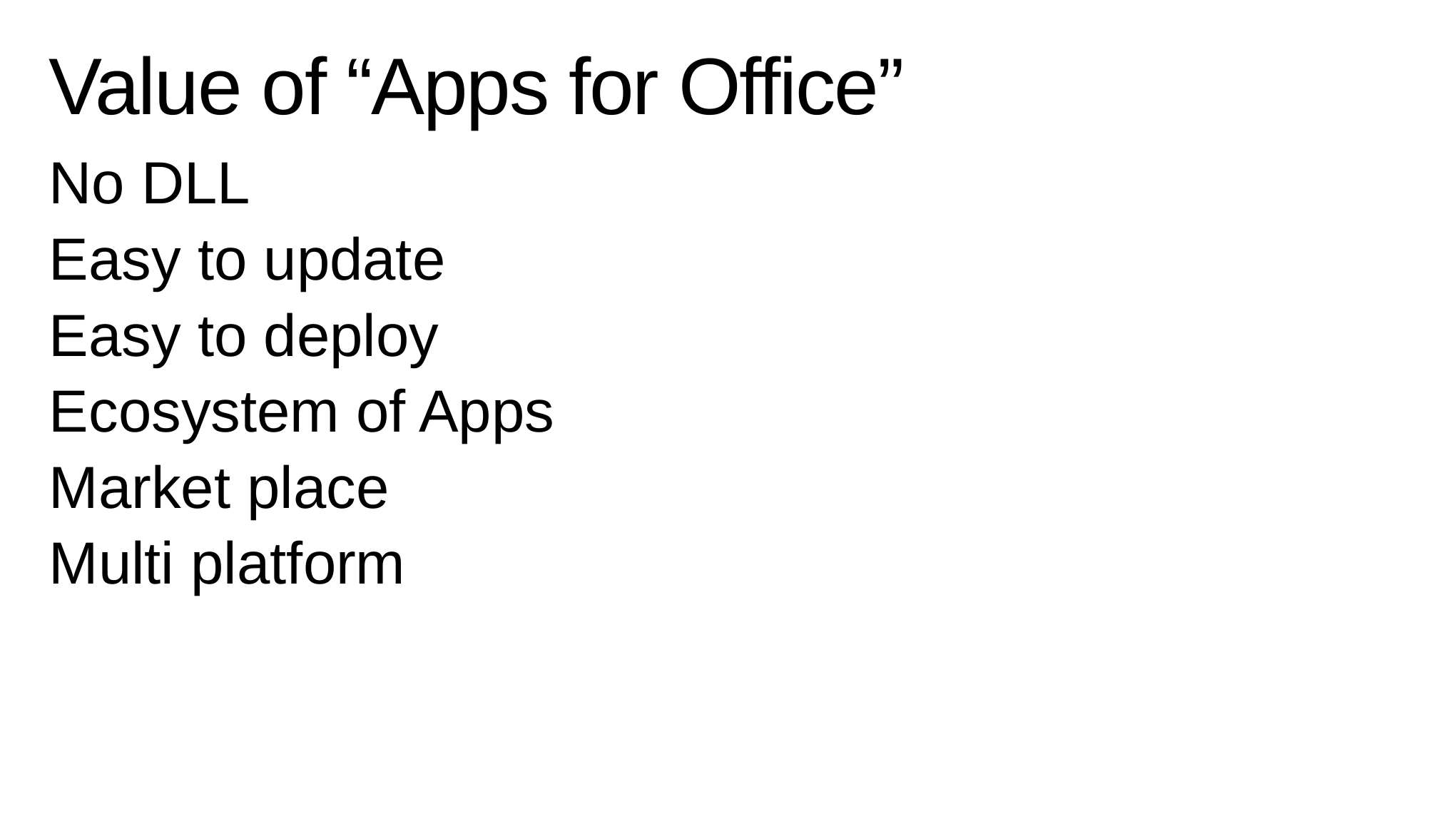

# Value of “Apps for Office”
No DLL
Easy to update
Easy to deploy
Ecosystem of Apps
Market place
Multi platform